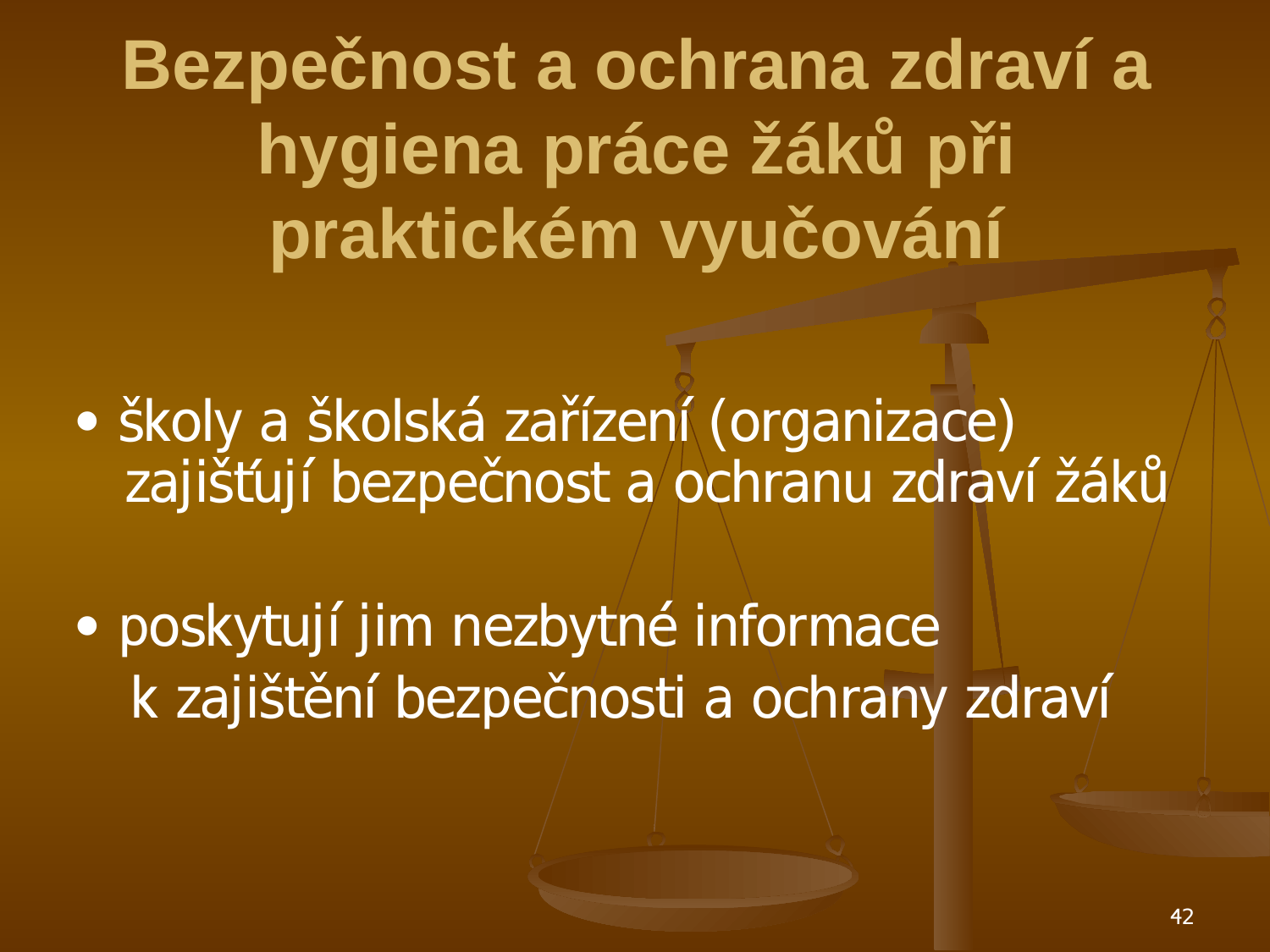

# Bezpečnost a ochrana zdraví a hygiena práce žáků při praktickém vyučování
• školy a školská zařízení (organizace) zajišťují bezpečnost a ochranu zdraví žáků

• poskytují jim nezbytné informace
   k zajištění bezpečnosti a ochrany zdraví

42